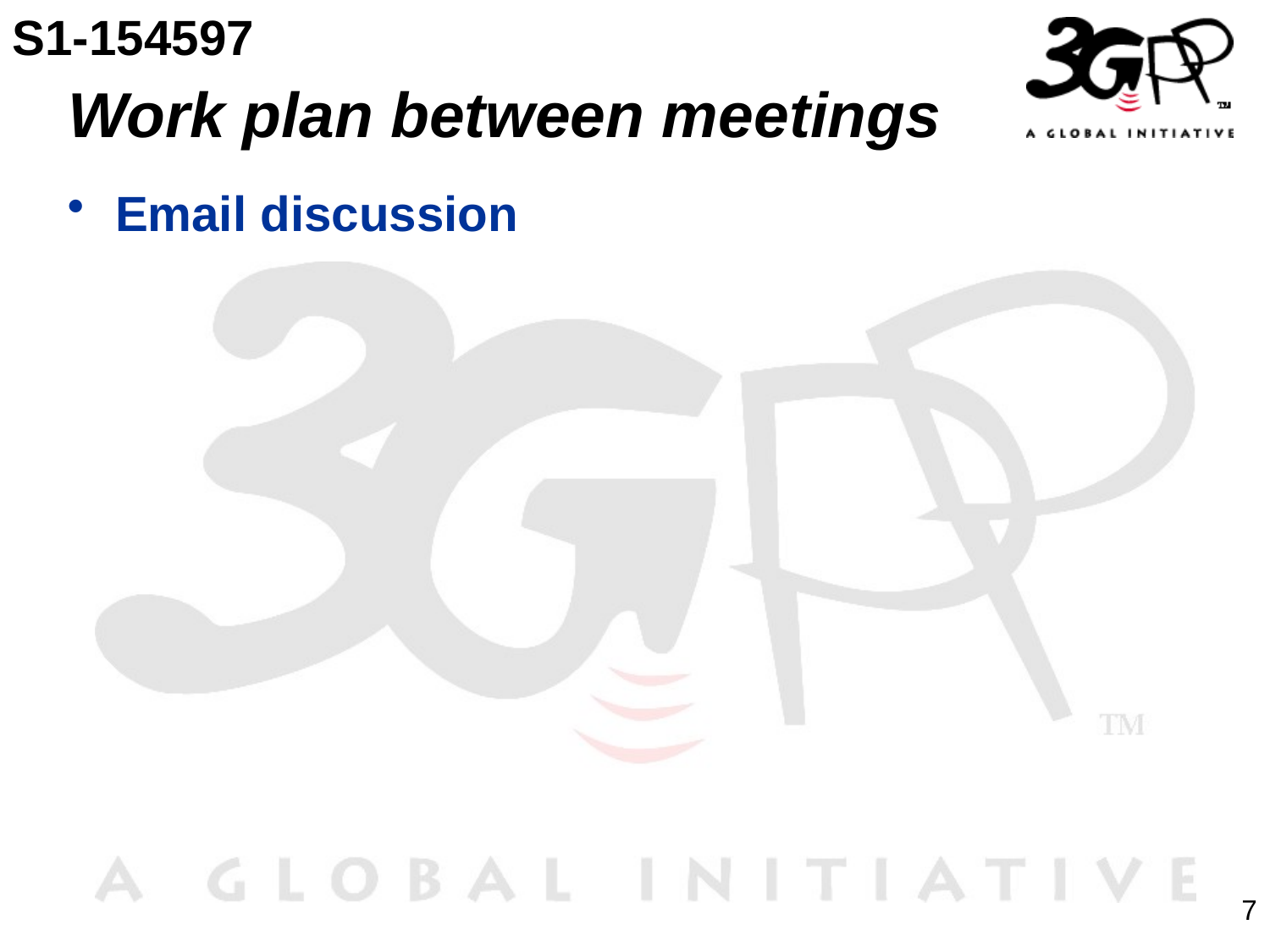

S1-154597
# Work plan between meetings
Email discussion
7